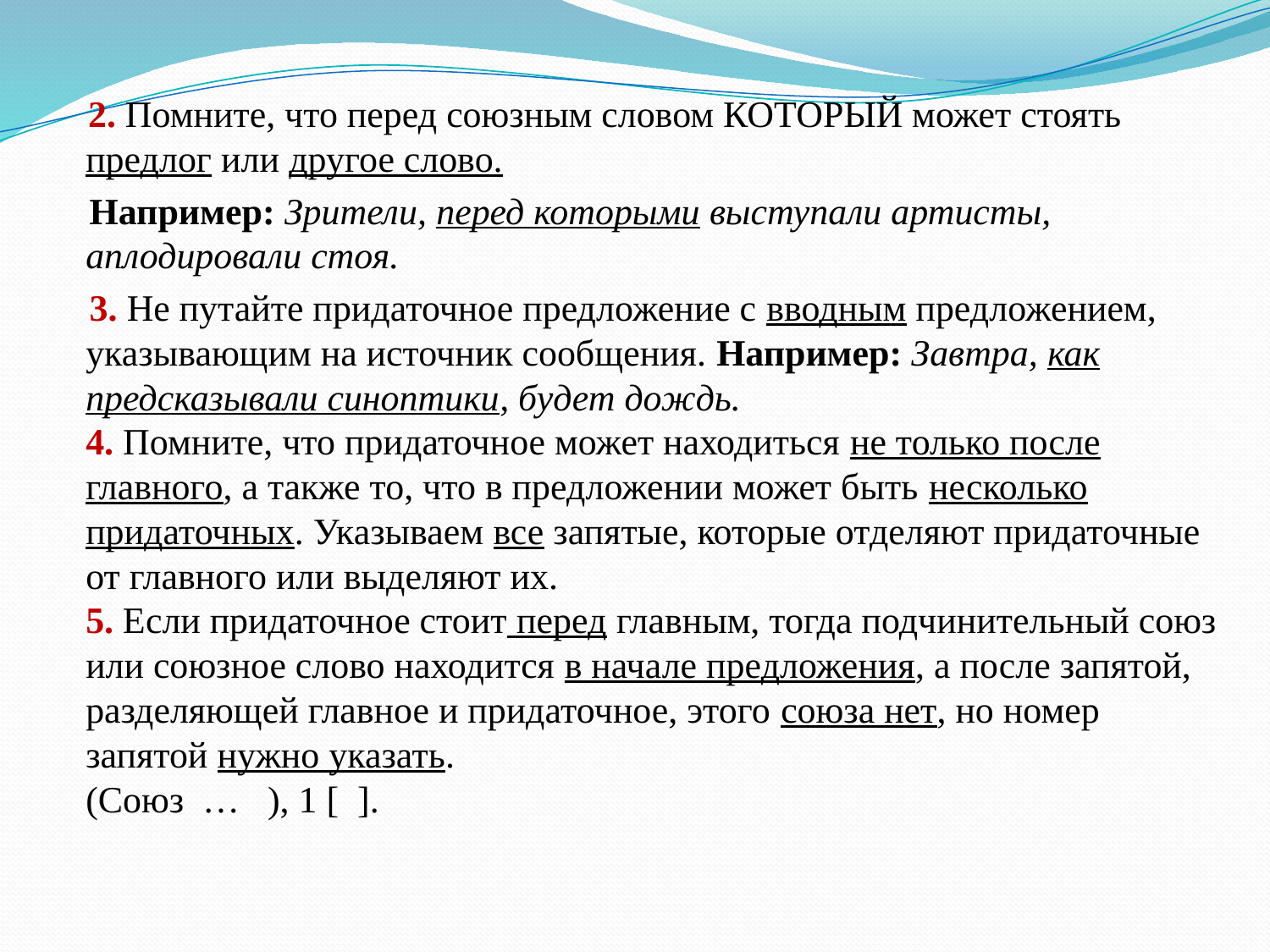

2. Помните, что перед союзным словом КОТОРЫЙ может стоять предлог или другое слово.
    Например: Зрители, перед которыми выступали артисты, аплодировали стоя.
    3. Не путайте придаточное предложение с вводным предложением, указывающим на источник сообщения. Например: Завтра, как предсказывали синоптики, будет дождь.
4. Помните, что придаточное может находиться не только после главного, а также то, что в предложении может быть несколько придаточных. Указываем все запятые, которые отделяют придаточные от главного или выделяют их.
5. Если придаточное стоит перед главным, тогда подчинительный союз или союзное слово находится в начале предложения, а после запятой, разделяющей главное и придаточное, этого союза нет, но номер запятой нужно указать.
(Союз  …   ), 1 [  ].